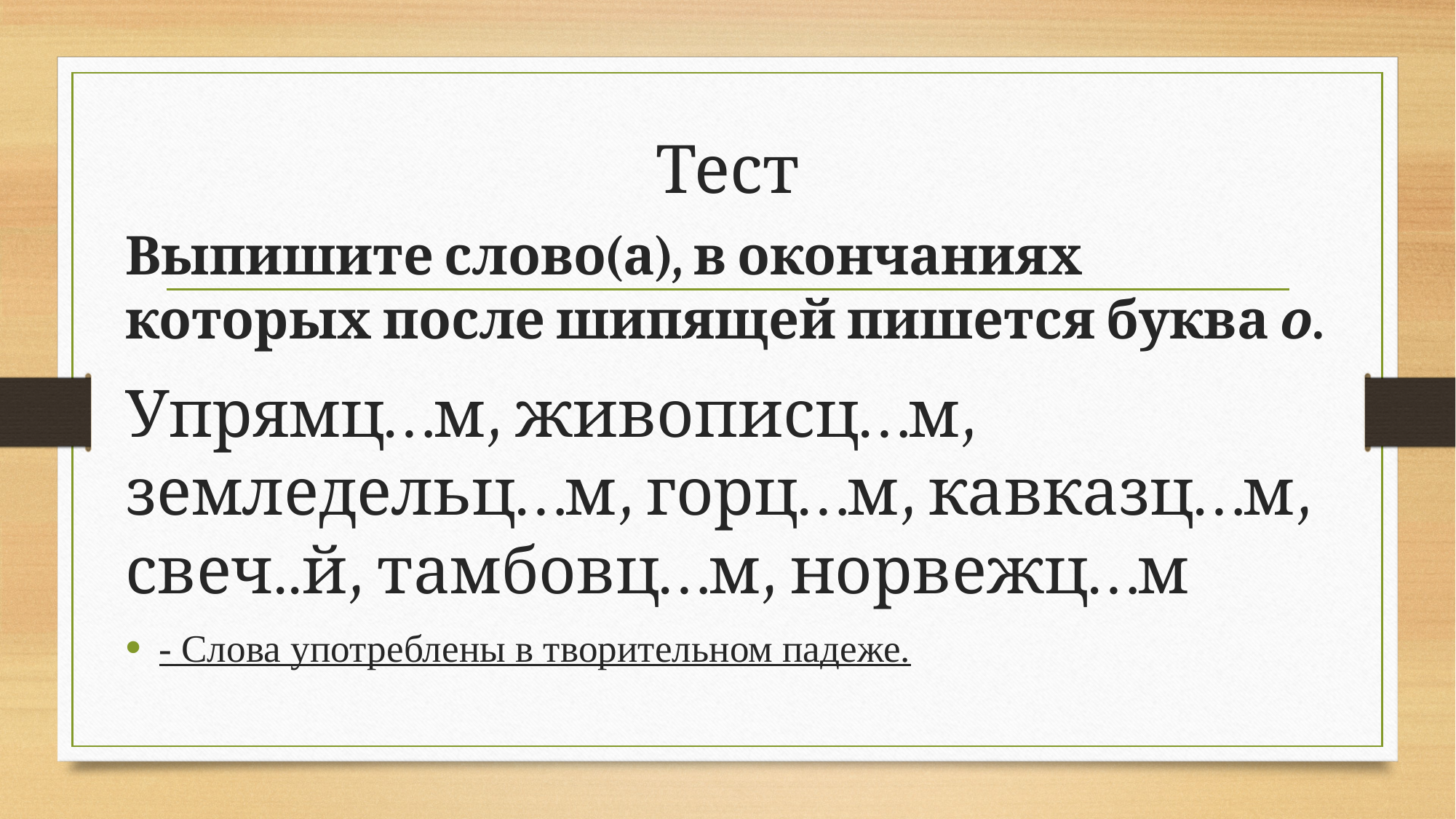

# Тест
Выпишите слово(а), в окончаниях которых после шипящей пишется буква о.
Упрямц…м, живописц…м, земледельц…м, горц…м, кавказц…м, свеч..й, тамбовц…м, норвежц…м
- Слова употреблены в творительном падеже.